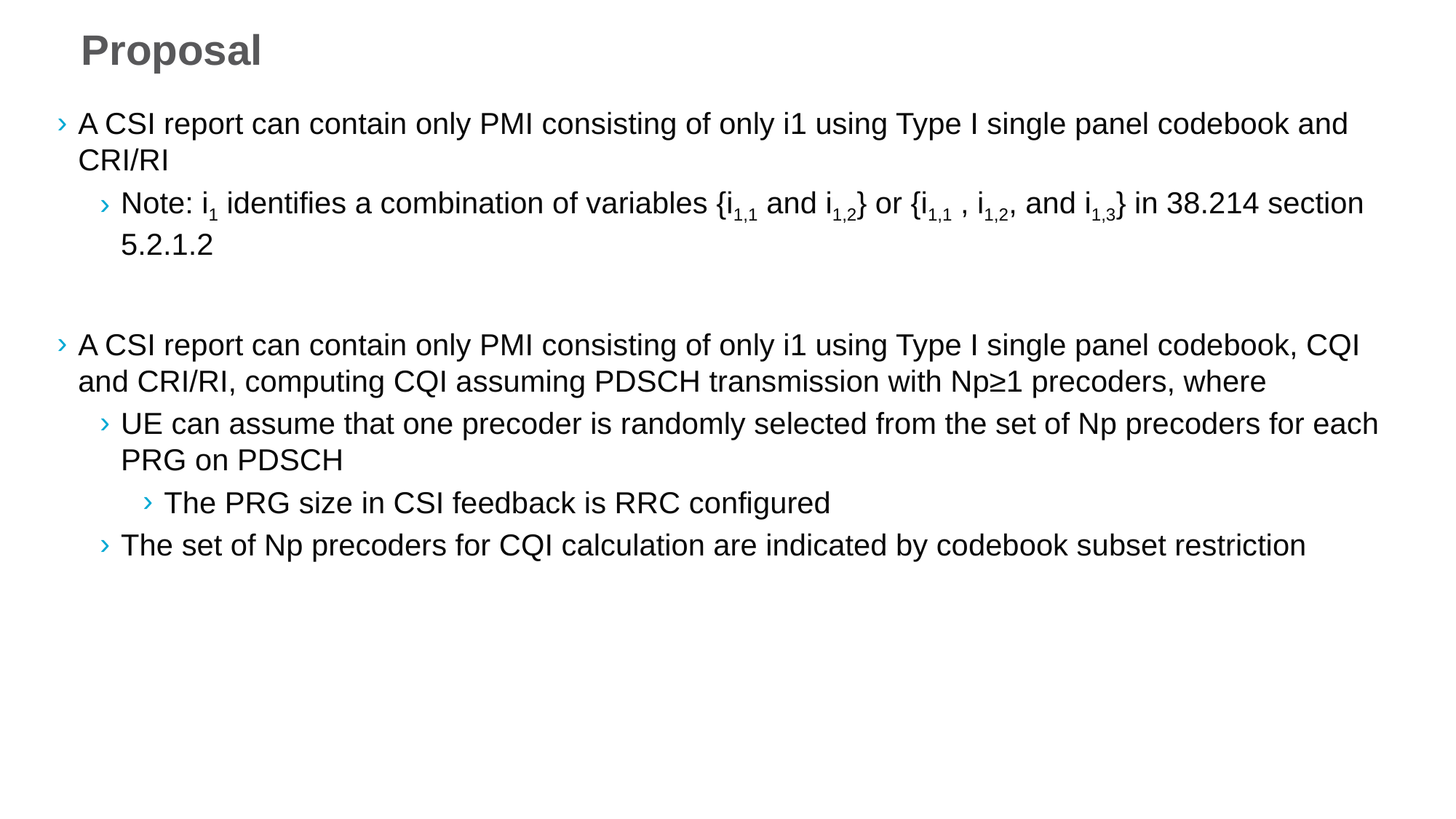

# Proposal
A CSI report can contain only PMI consisting of only i1 using Type I single panel codebook and CRI/RI
Note: i1 identifies a combination of variables {i1,1 and i1,2} or {i1,1 , i1,2, and i1,3} in 38.214 section 5.2.1.2

A CSI report can contain only PMI consisting of only i1 using Type I single panel codebook, CQI  and CRI/RI, computing CQI assuming PDSCH transmission with Np≥1 precoders, where
UE can assume that one precoder is randomly selected from the set of Np precoders for each PRG on PDSCH
The PRG size in CSI feedback is RRC configured
The set of Np precoders for CQI calculation are indicated by codebook subset restriction